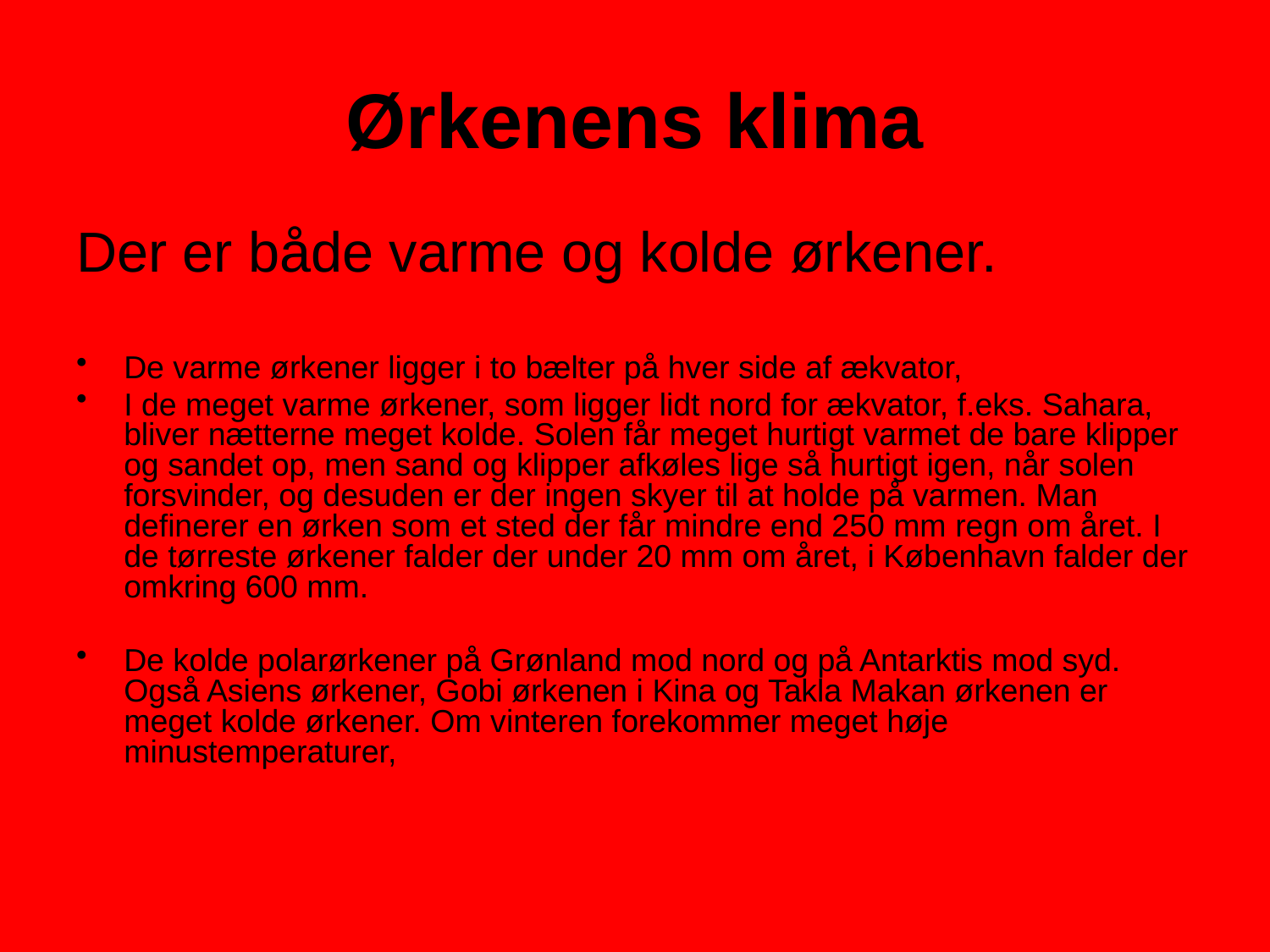

# Ørkenens klima
Der er både varme og kolde ørkener.

De varme ørkener ligger i to bælter på hver side af ækvator,
I de meget varme ørkener, som ligger lidt nord for ækvator, f.eks. Sahara, bliver nætterne meget kolde. Solen får meget hurtigt varmet de bare klipper og sandet op, men sand og klipper afkøles lige så hurtigt igen, når solen forsvinder, og desuden er der ingen skyer til at holde på varmen. Man definerer en ørken som et sted der får mindre end 250 mm regn om året. I de tørreste ørkener falder der under 20 mm om året, i København falder der omkring 600 mm.

De kolde polarørkener på Grønland mod nord og på Antarktis mod syd. Også Asiens ørkener, Gobi ørkenen i Kina og Takla Makan ørkenen er meget kolde ørkener. Om vinteren forekommer meget høje minustemperaturer,